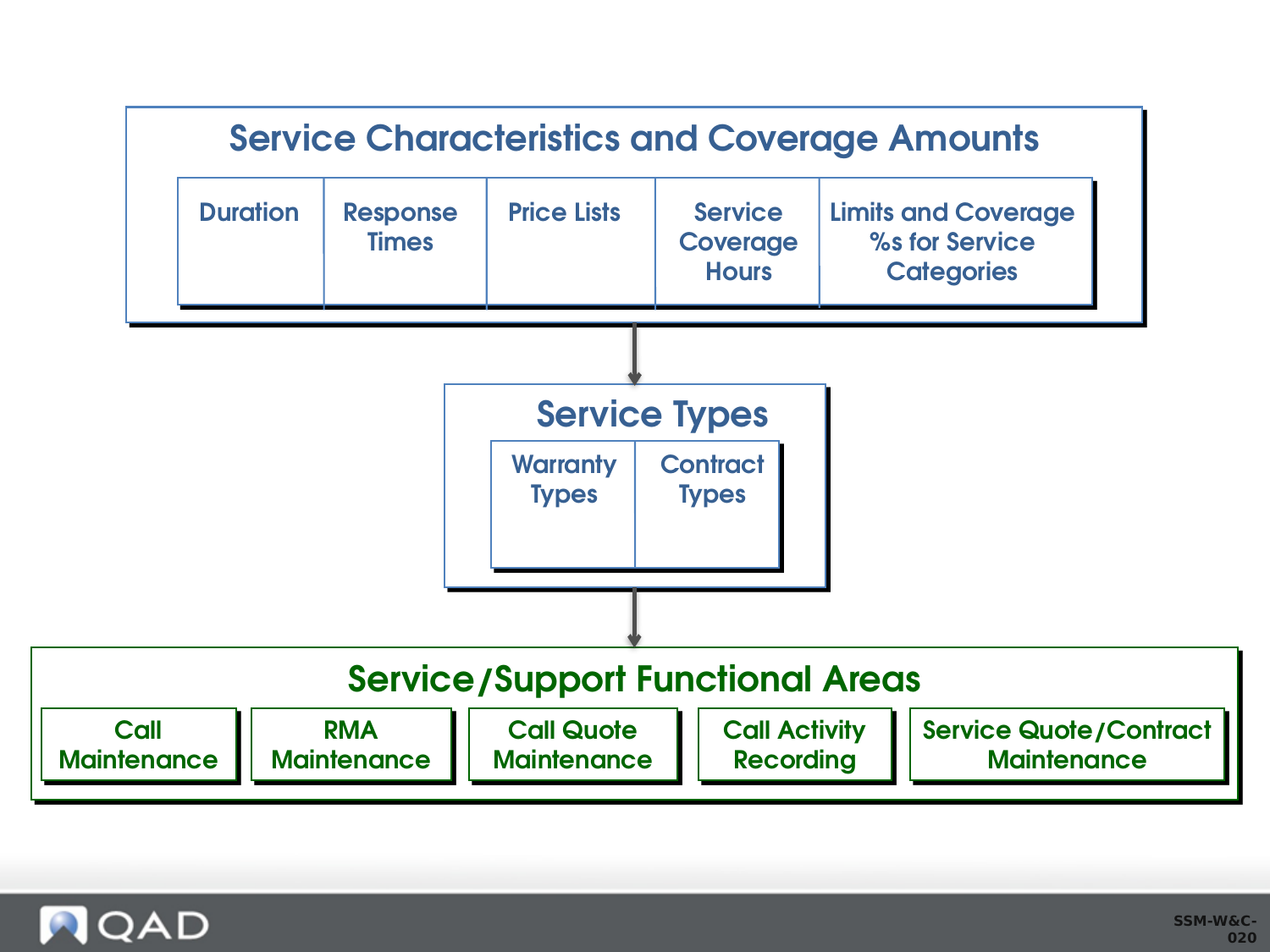

Service Characteristics and Coverage Amounts

Duration
Response Times
Price Lists
Service Coverage Hours
Limits and Coverage %s for Service Categories

Service Types

Warranty
Types
Contract
Types

Service/Support Functional Areas
Call Maintenance
RMA Maintenance
Call Quote Maintenance
Call Activity Recording
Service Quote/Contract
Maintenance
SSM-W&C-020